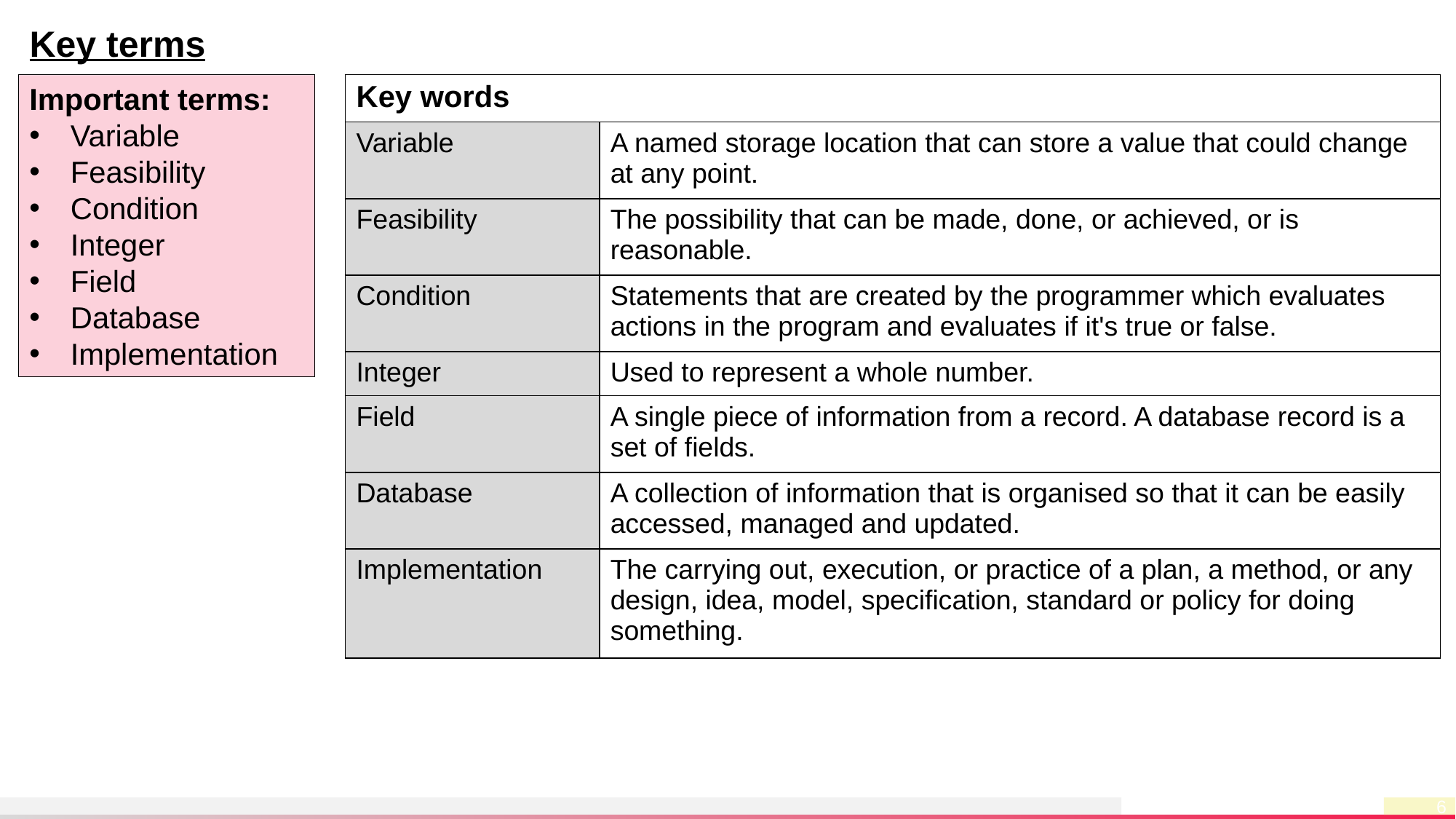

Key terms
Important terms:
Variable
Feasibility
Condition
Integer
Field
Database
Implementation
| Key words |  |
| --- | --- |
| Variable | A named storage location that can store a value that could change at any point. |
| Feasibility | The possibility that can be made, done, or achieved, or is reasonable. |
| Condition | Statements that are created by the programmer which evaluates actions in the program and evaluates if it's true or false. |
| Integer | Used to represent a whole number. |
| Field | A single piece of information from a record. A database record is a set of fields. |
| Database | A collection of information that is organised so that it can be easily accessed, managed and updated. |
| Implementation | The carrying out, execution, or practice of a plan, a method, or any design, idea, model, specification, standard or policy for doing something. |
6